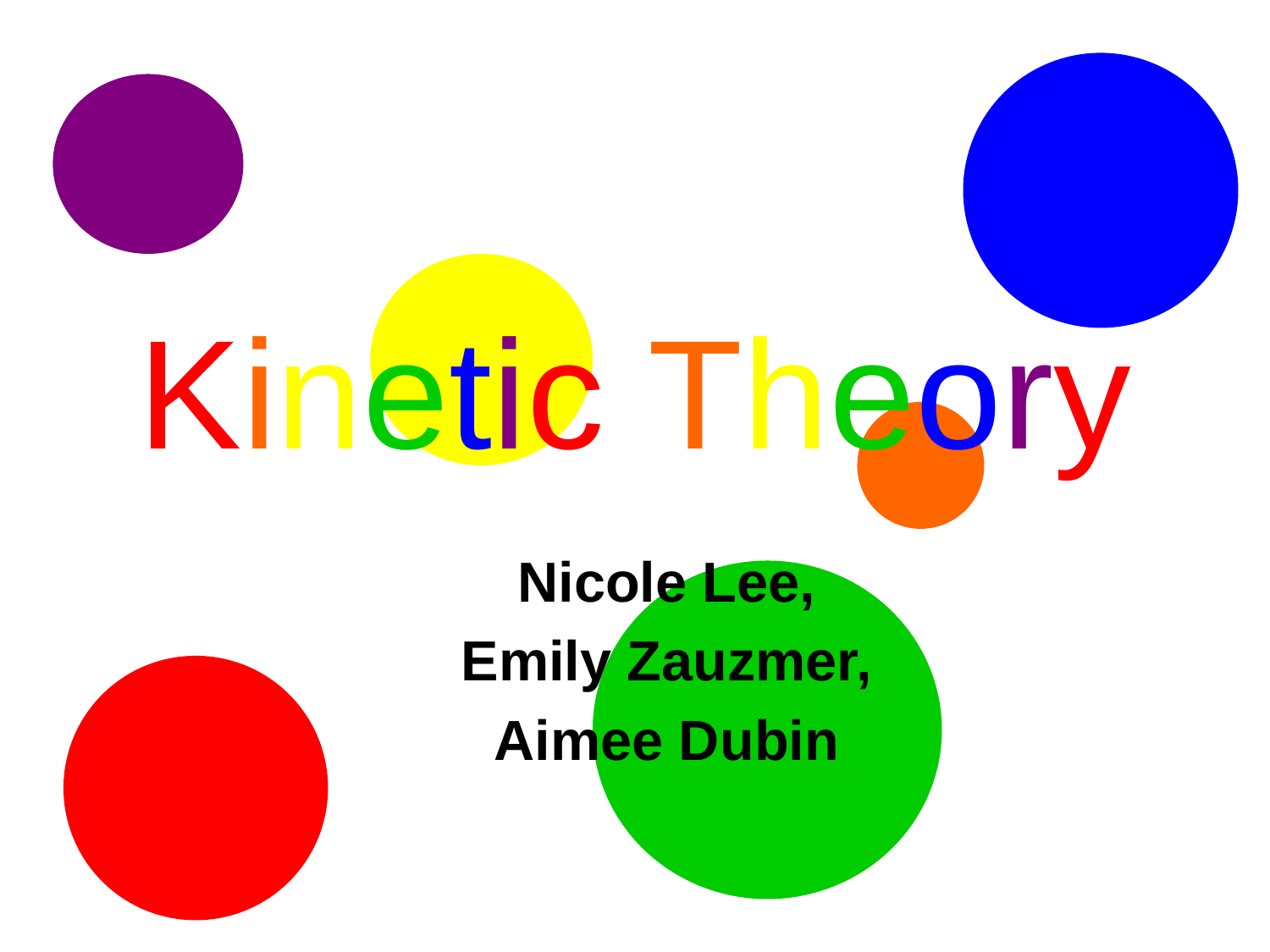

# Kinetic Theory

Nicole Lee,
Emily Zauzmer,
Aimee Dubin